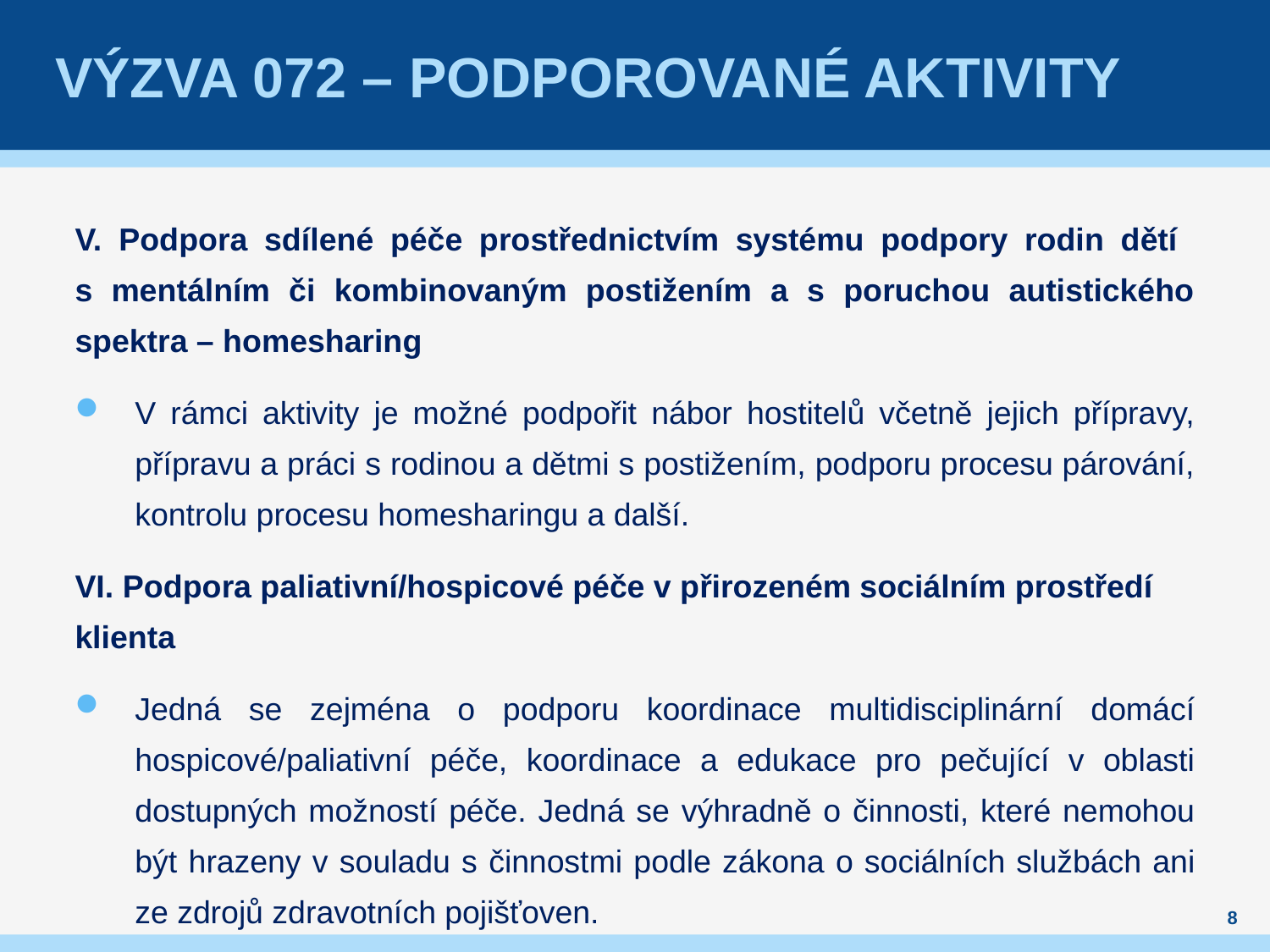

# VÝZVA 072 – PODPOROVANÉ AKTIVITY
V. Podpora sdílené péče prostřednictvím systému podpory rodin dětí
s mentálním či kombinovaným postižením a s poruchou autistického spektra – homesharing
V rámci aktivity je možné podpořit nábor hostitelů včetně jejich přípravy, přípravu a práci s rodinou a dětmi s postižením, podporu procesu párování, kontrolu procesu homesharingu a další.
VI. Podpora paliativní/hospicové péče v přirozeném sociálním prostředí klienta
Jedná se zejména o podporu koordinace multidisciplinární domácí hospicové/paliativní péče, koordinace a edukace pro pečující v oblasti dostupných možností péče. Jedná se výhradně o činnosti, které nemohou být hrazeny v souladu s činnostmi podle zákona o sociálních službách ani ze zdrojů zdravotních pojišťoven.
8